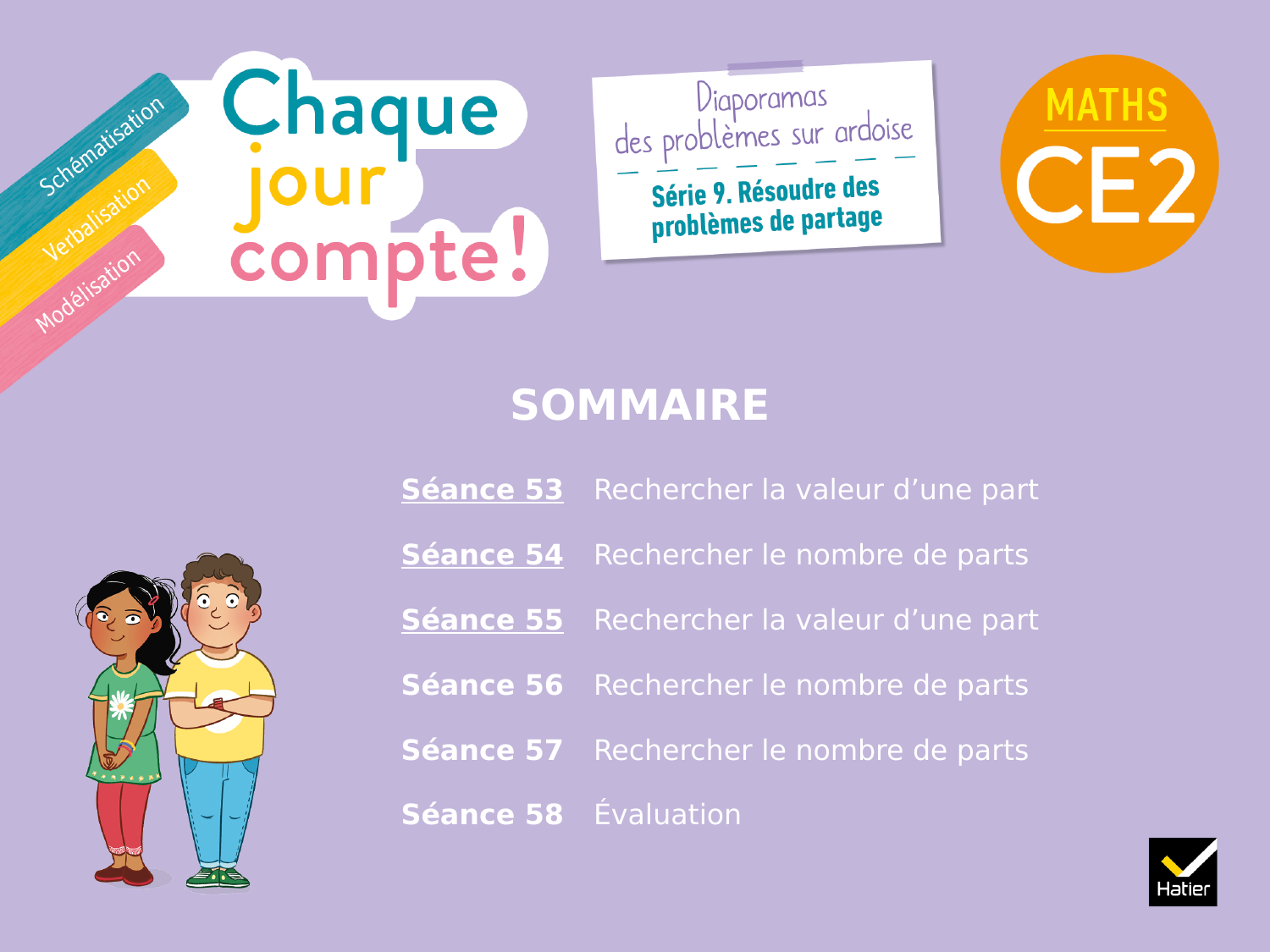

SOMMAIRE
Séance 53   Rechercher la valeur d’une part

Séance 54   Rechercher le nombre de parts

Séance 55   Rechercher la valeur d’une part

Séance 56   Rechercher le nombre de parts

Séance 57   Rechercher le nombre de parts

Séance 58   Évaluation